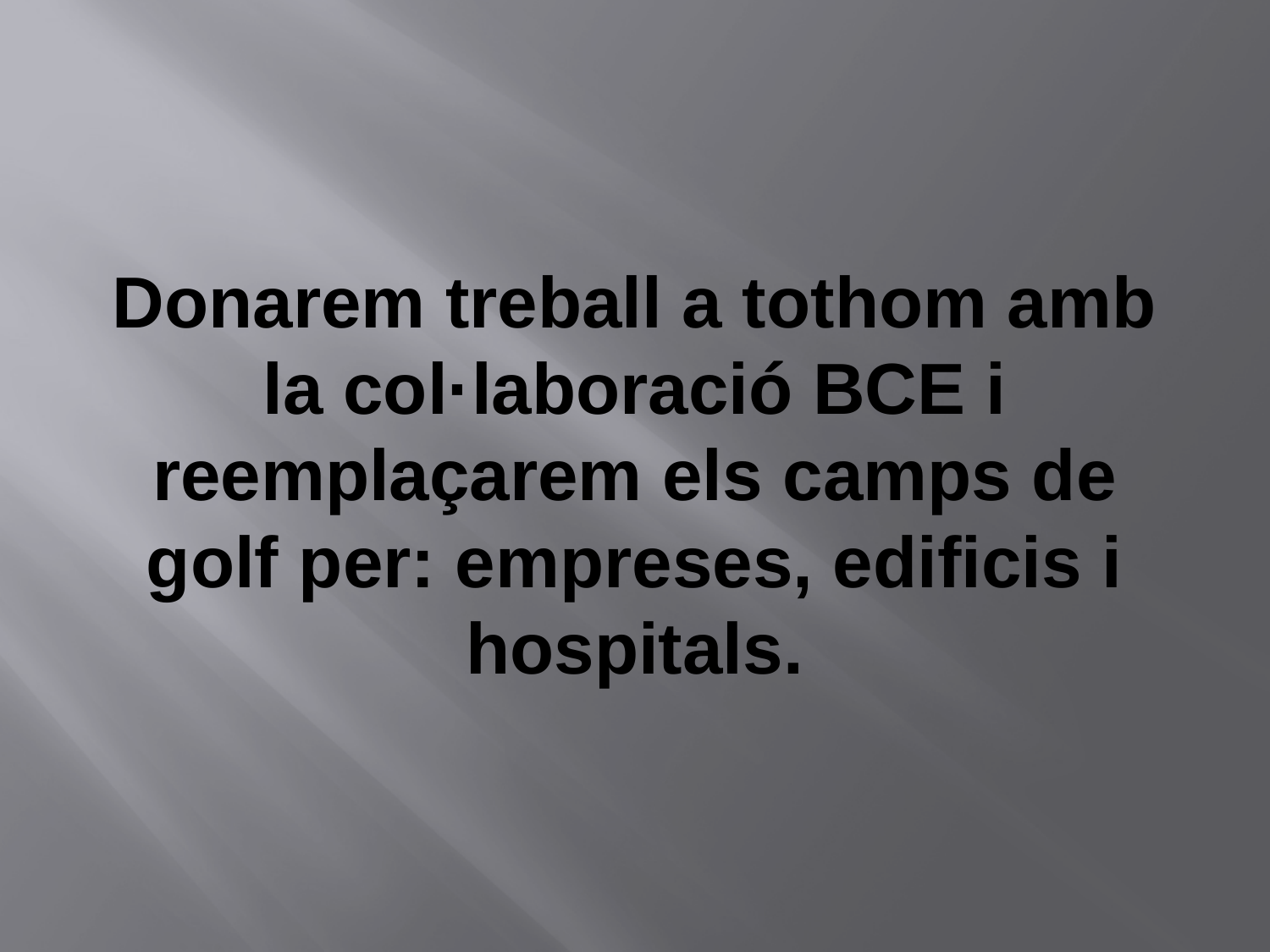

# Donarem treball a tothom amb la col·laboració BCE i reemplaçarem els camps de golf per: empreses, edificis i hospitals.